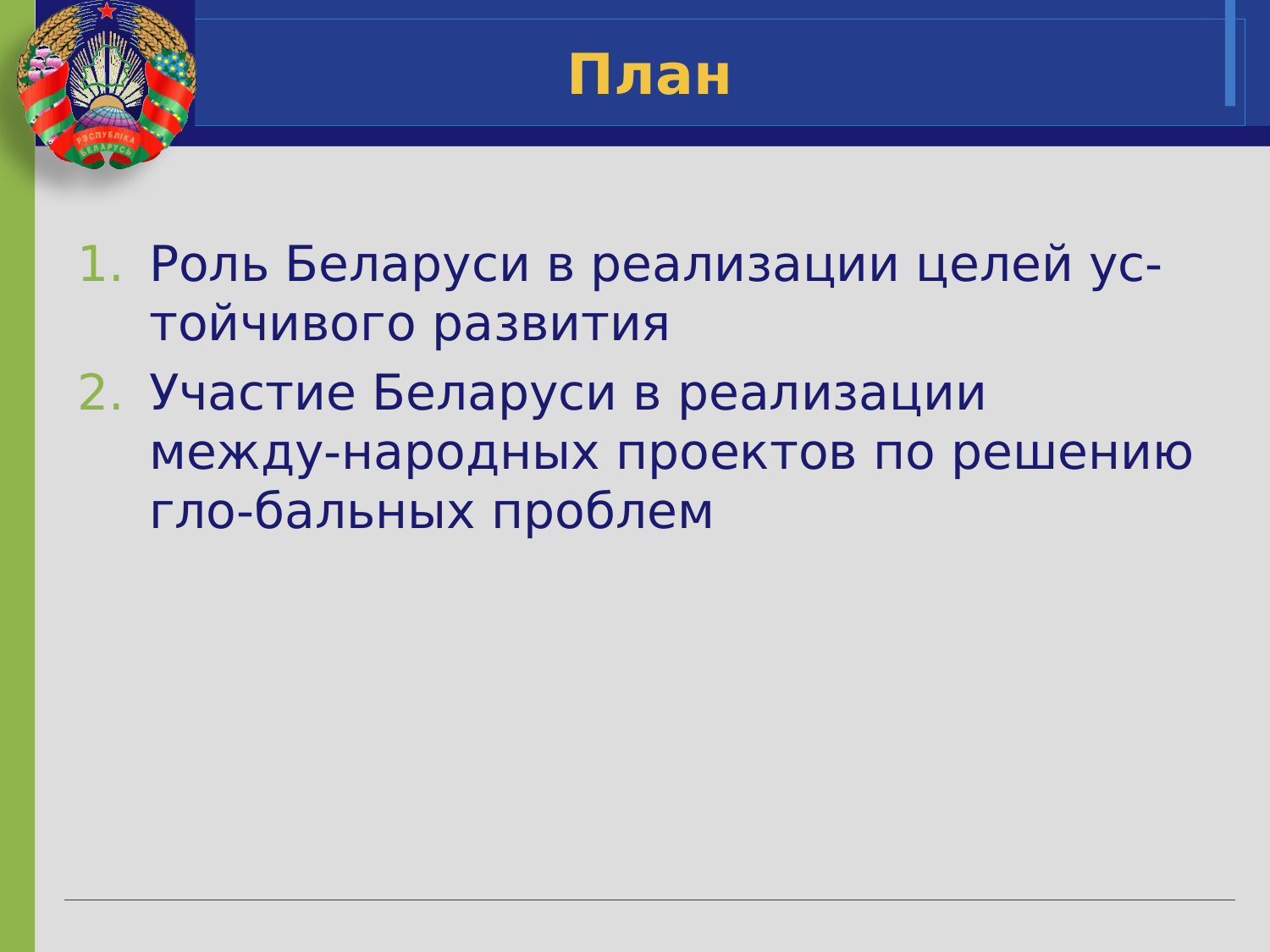

# План
Роль Беларуси в реализации целей ус-тойчивого развития
Участие Беларуси в реализации между-народных проектов по решению гло-бальных проблем